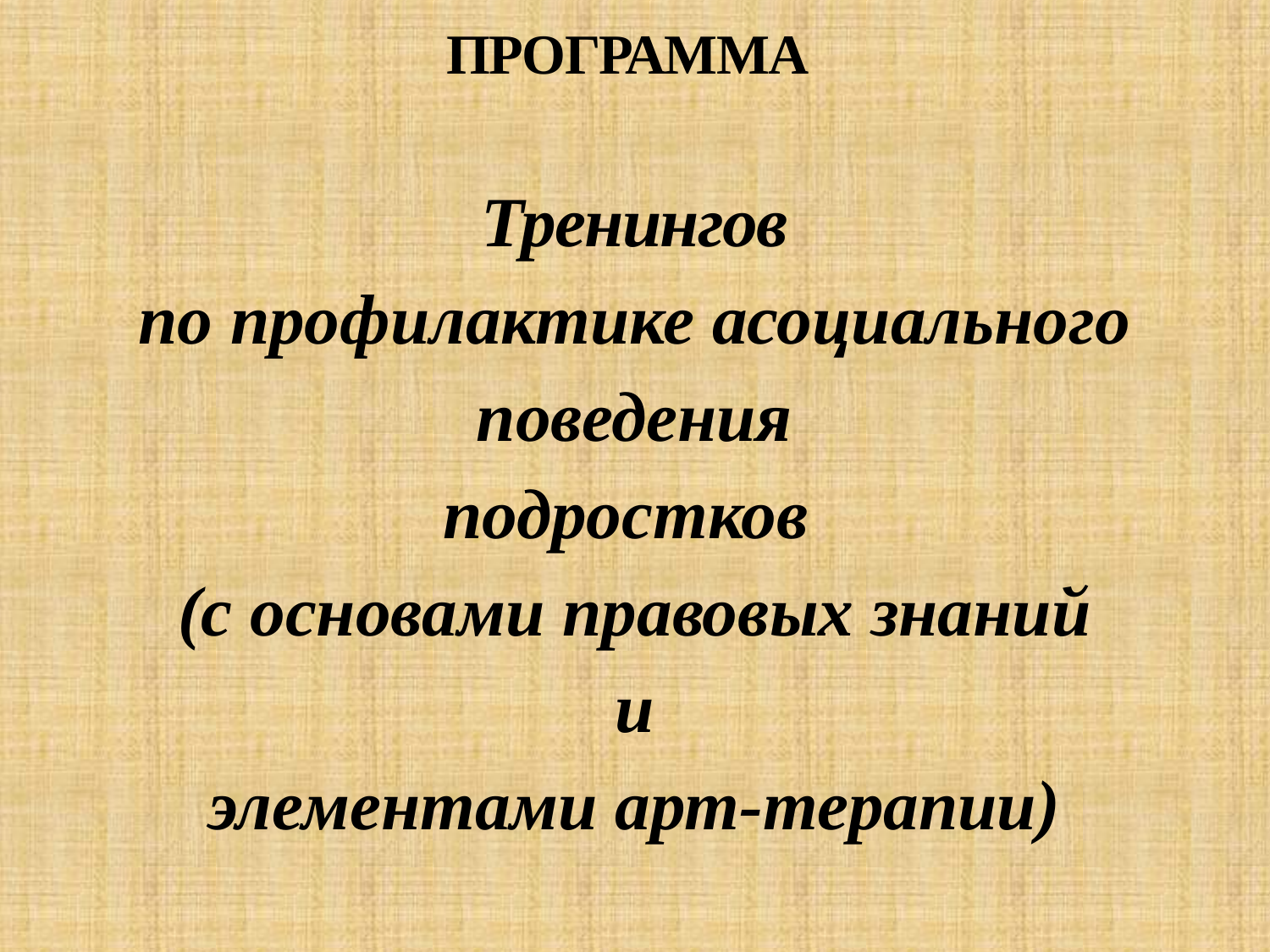

ПРОГРАММА

Тренингов
по профилактике асоциального поведения
подростков
(с основами правовых знаний
и
элементами арт-терапии)